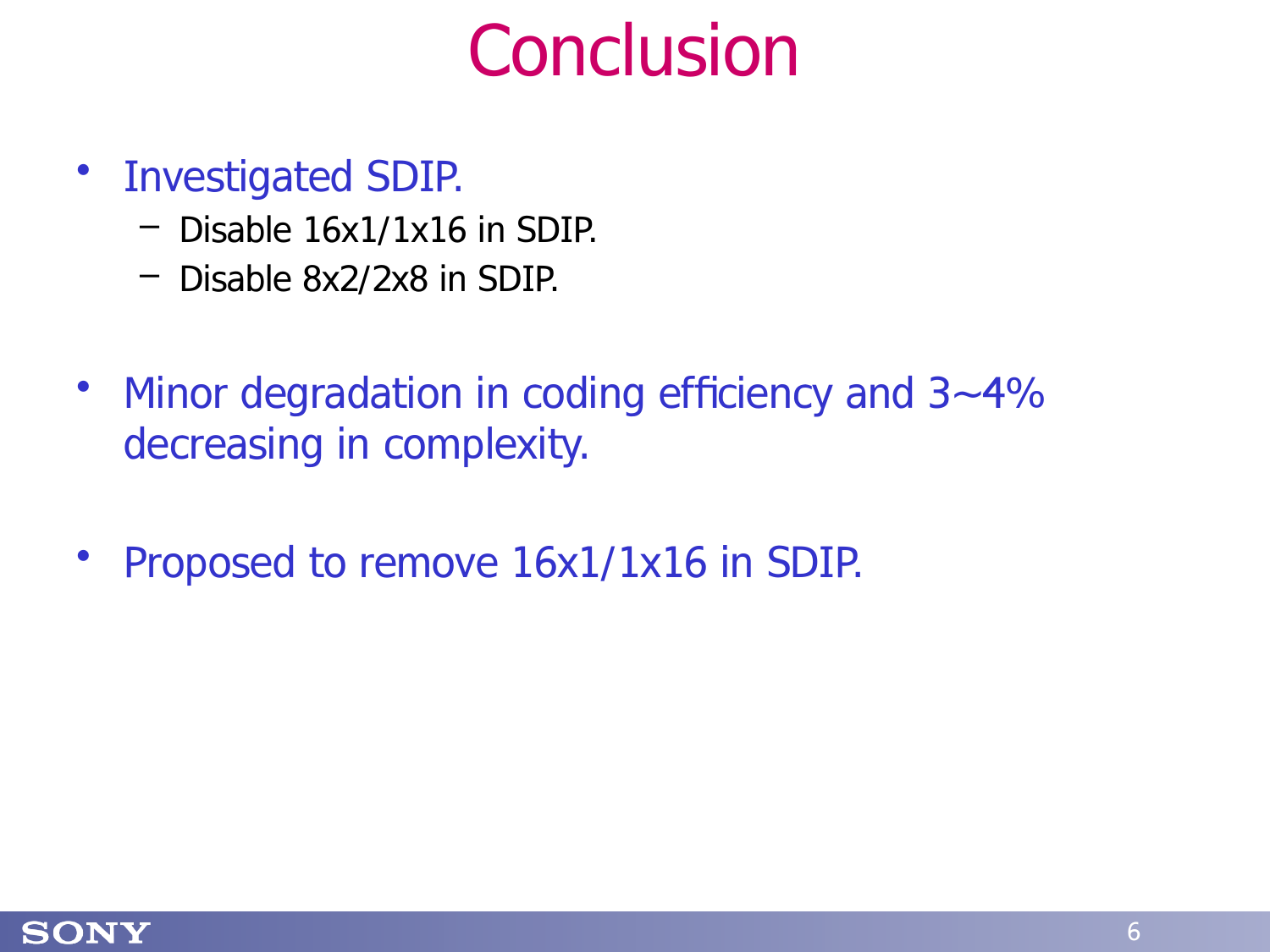

# Conclusion
Investigated SDIP.
Disable 16x1/1x16 in SDIP.
Disable 8x2/2x8 in SDIP.

Minor degradation in coding efficiency and 3~4% decreasing in complexity.

Proposed to remove 16x1/1x16 in SDIP.

6